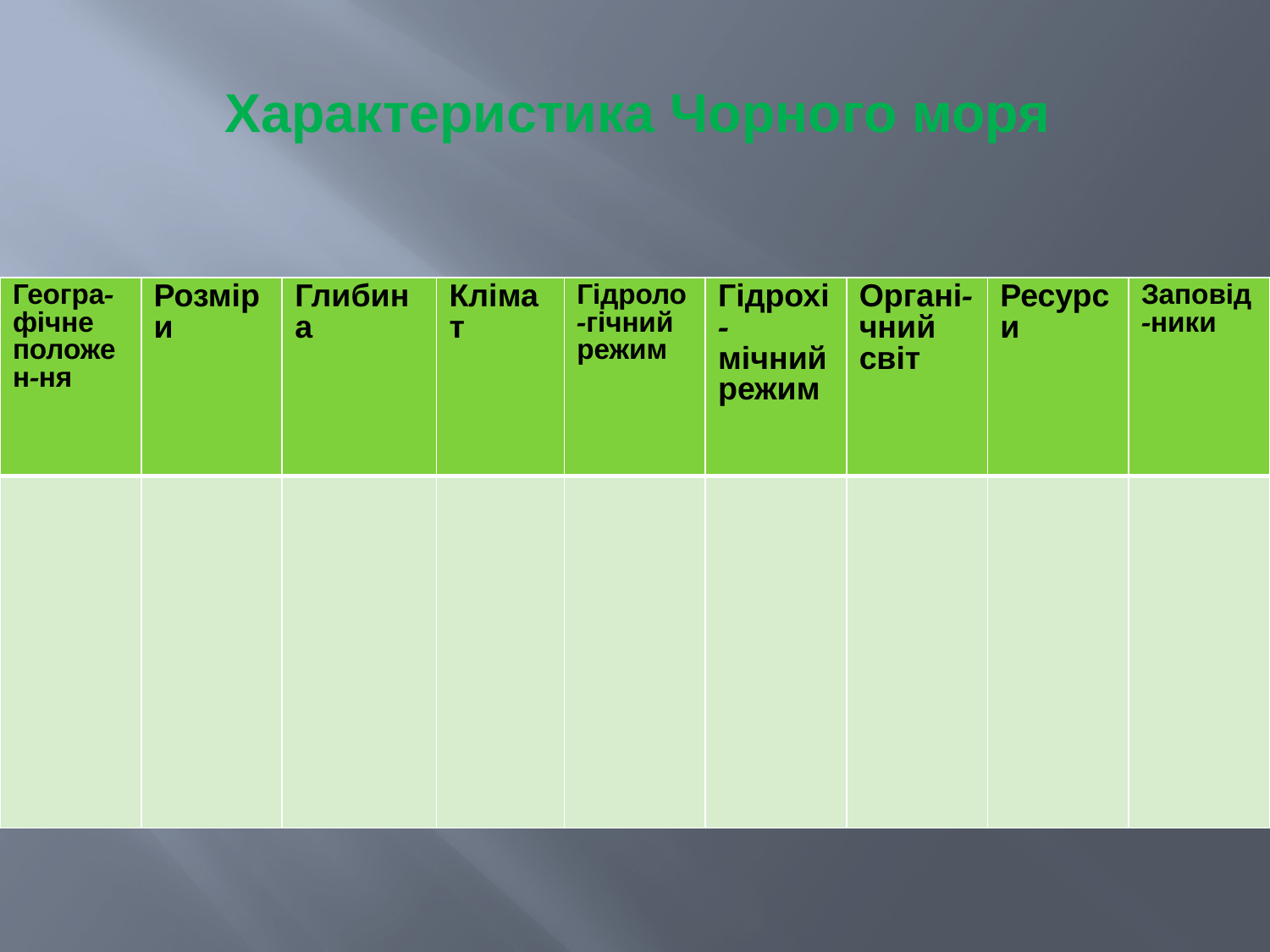

# Характеристика Чорного моря
| Геогра-фічне положен-ня | Розміри | Глибина | Клімат | Гідроло-гічний режим | Гідрохі-мічний режим | Органі-чний світ | Ресурси | Заповід-ники |
| --- | --- | --- | --- | --- | --- | --- | --- | --- |
|  |  |  |  |  |  |  |  |  |